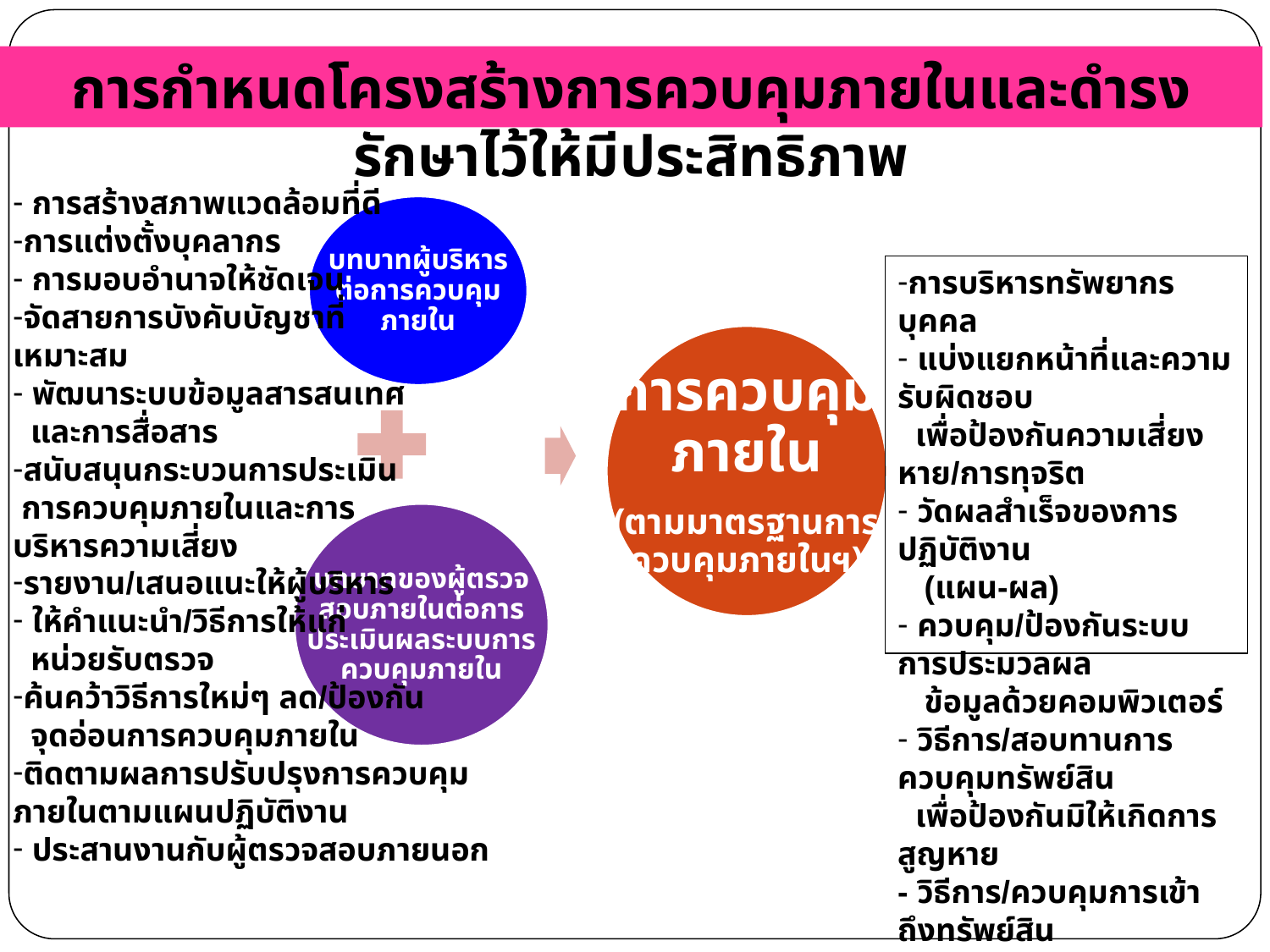

การกำหนดโครงสร้างการควบคุมภายในและดำรงรักษาไว้ให้มีประสิทธิภาพ
 การสร้างสภาพแวดล้อมที่ดี
การแต่งตั้งบุคลากร
 การมอบอำนาจให้ชัดเจน
จัดสายการบังคับบัญชาที่เหมาะสม
 พัฒนาระบบข้อมูลสารสนเทศ
  และการสื่อสาร
สนับสนุนกระบวนการประเมิน
 การควบคุมภายในและการบริหารความเสี่ยง

บทบาทผู้บริหารต่อการควบคุมภายใน

การควบคุมภายใน
(ตามมาตรฐานการควบคุมภายในฯ)

บทบาทของผู้ตรวจสอบภายในต่อการประเมินผลระบบการควบคุมภายใน
การบริหารทรัพยากรบุคคล
 แบ่งแยกหน้าที่และความรับผิดชอบ
  เพื่อป้องกันความเสี่ยงหาย/การทุจริต
 วัดผลสำเร็จของการปฏิบัติงาน
   (แผน-ผล)
 ควบคุม/ป้องกันระบบการประมวลผล
   ข้อมูลด้วยคอมพิวเตอร์
 วิธีการ/สอบทานการควบคุมทรัพย์สิน
  เพื่อป้องกันมิให้เกิดการสูญหาย
- วิธีการ/ควบคุมการเข้าถึงทรัพย์สิน
รายงาน/เสนอแนะให้ผู้บริหาร
 ให้คำแนะนำ/วิธีการให้แก่
  หน่วยรับตรวจ
ค้นคว้าวิธีการใหม่ๆ ลด/ป้องกัน
  จุดอ่อนการควบคุมภายใน
ติดตามผลการปรับปรุงการควบคุมภายในตามแผนปฏิบัติงาน
 ประสานงานกับผู้ตรวจสอบภายนอก